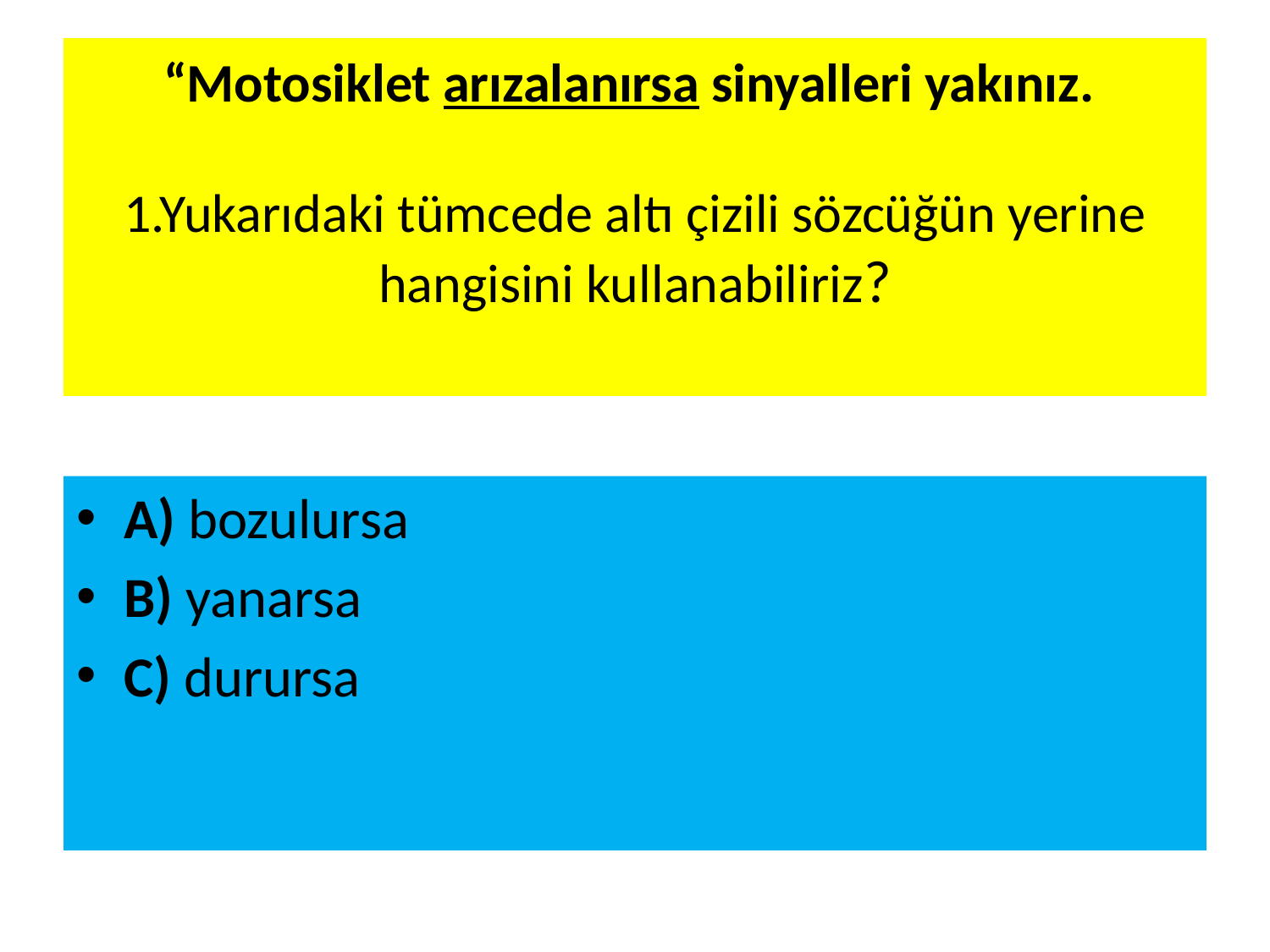

# “Motosiklet arızalanırsa sinyalleri yakınız. 1.Yukarıdaki tümcede altı çizili sözcüğün yerine hangisini kullanabiliriz?
A) bozulursa
B) yanarsa
C) durursa